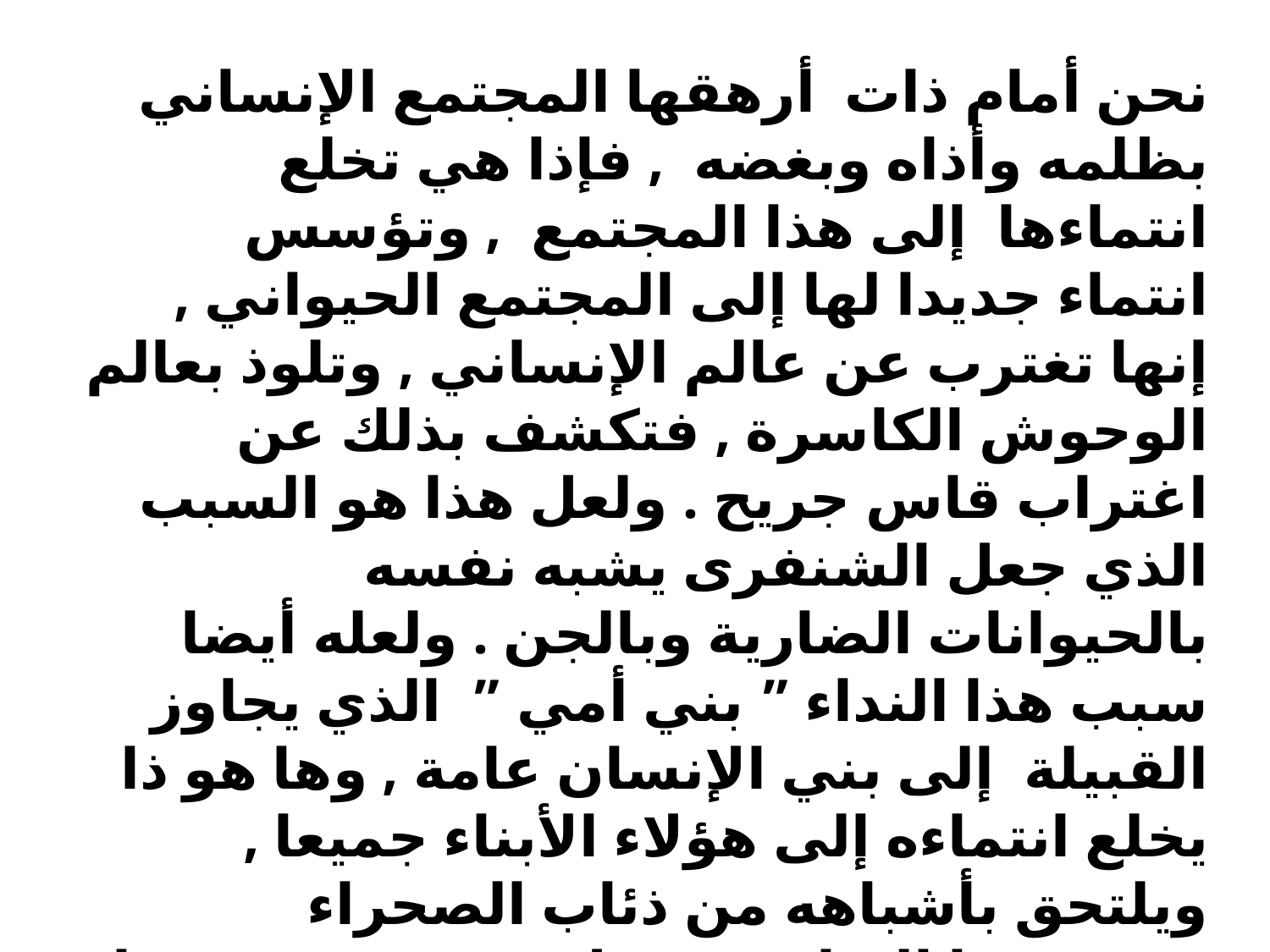

نحن أمام ذات  أرهقها المجتمع الإنساني بظلمه وأذاه وبغضه  , فإذا هي تخلع انتماءها  إلى هذا المجتمع  , وتؤسس انتماء جديدا لها إلى المجتمع الحيواني , إنها تغترب عن عالم الإنساني , وتلوذ بعالم الوحوش الكاسرة , فتكشف بذلك عن اغتراب قاس جريح . ولعل هذا هو السبب الذي جعل الشنفرى يشبه نفسه بالحيوانات الضارية وبالجن . ولعله أيضا سبب هذا النداء ” بني أمي ”  الذي يجاوز القبيلة  إلى بني الإنسان عامة , وها هو ذا يخلع انتماءه إلى هؤلاء الأبناء جميعا , ويلتحق بأشباهه من ذئاب الصحراء ووحوشها الضارية . فهل نستغرب بعد هذا كله تلك القوة الخارقة التي ادعاها فألحقته بالذئب وولد الضبع والحية ؟  فكيف يعيش في هذا المجتمع إن لم يكن كأبناء هذا المجتمع ؟.